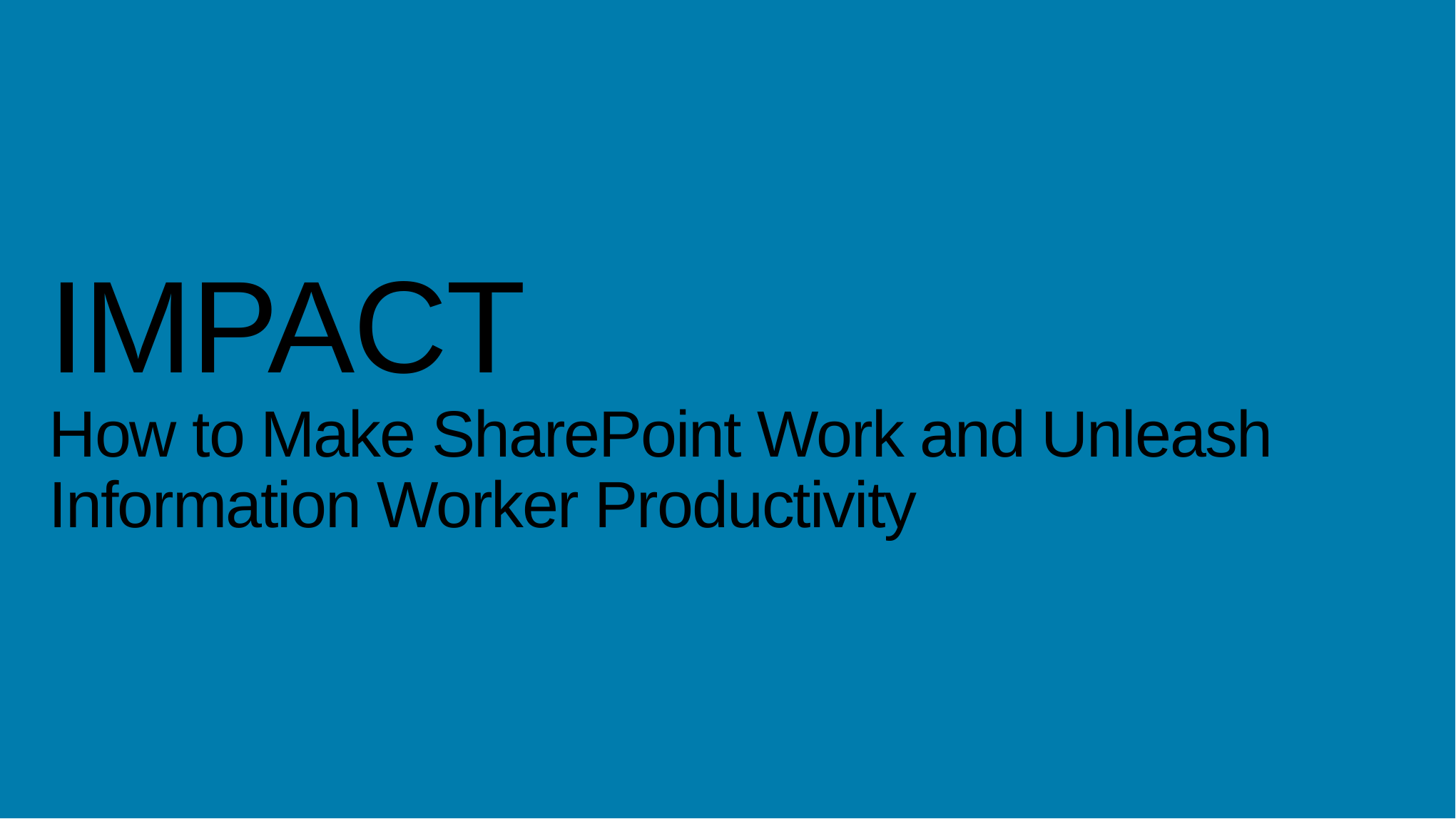

# IMPACT How to Make SharePoint Work and Unleash Information Worker Productivity